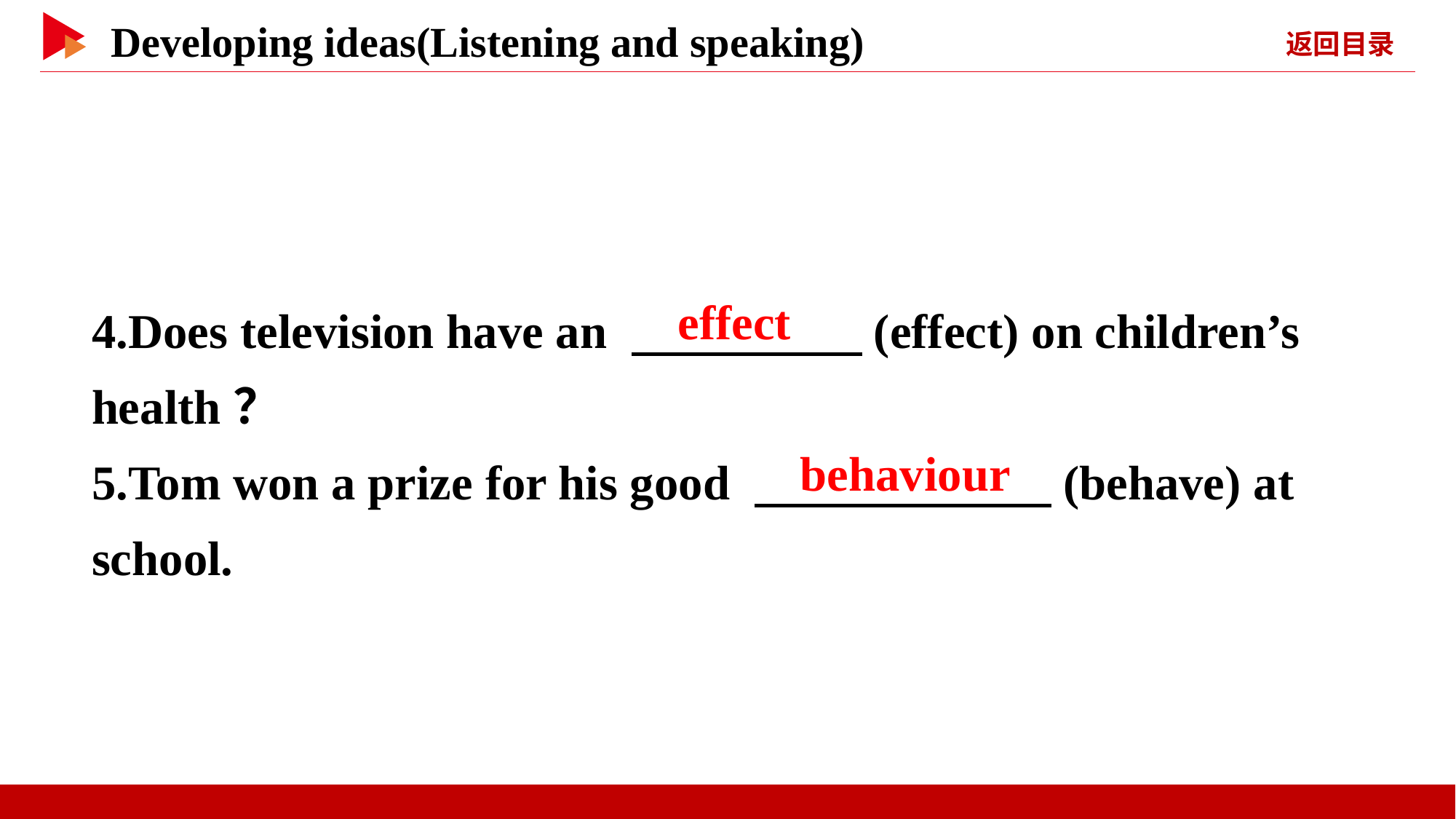

4.Does television have an 　            　(effect) on children’s health？
5.Tom won a prize for his good 　                  　(behave) at school.
　effect
　behaviour